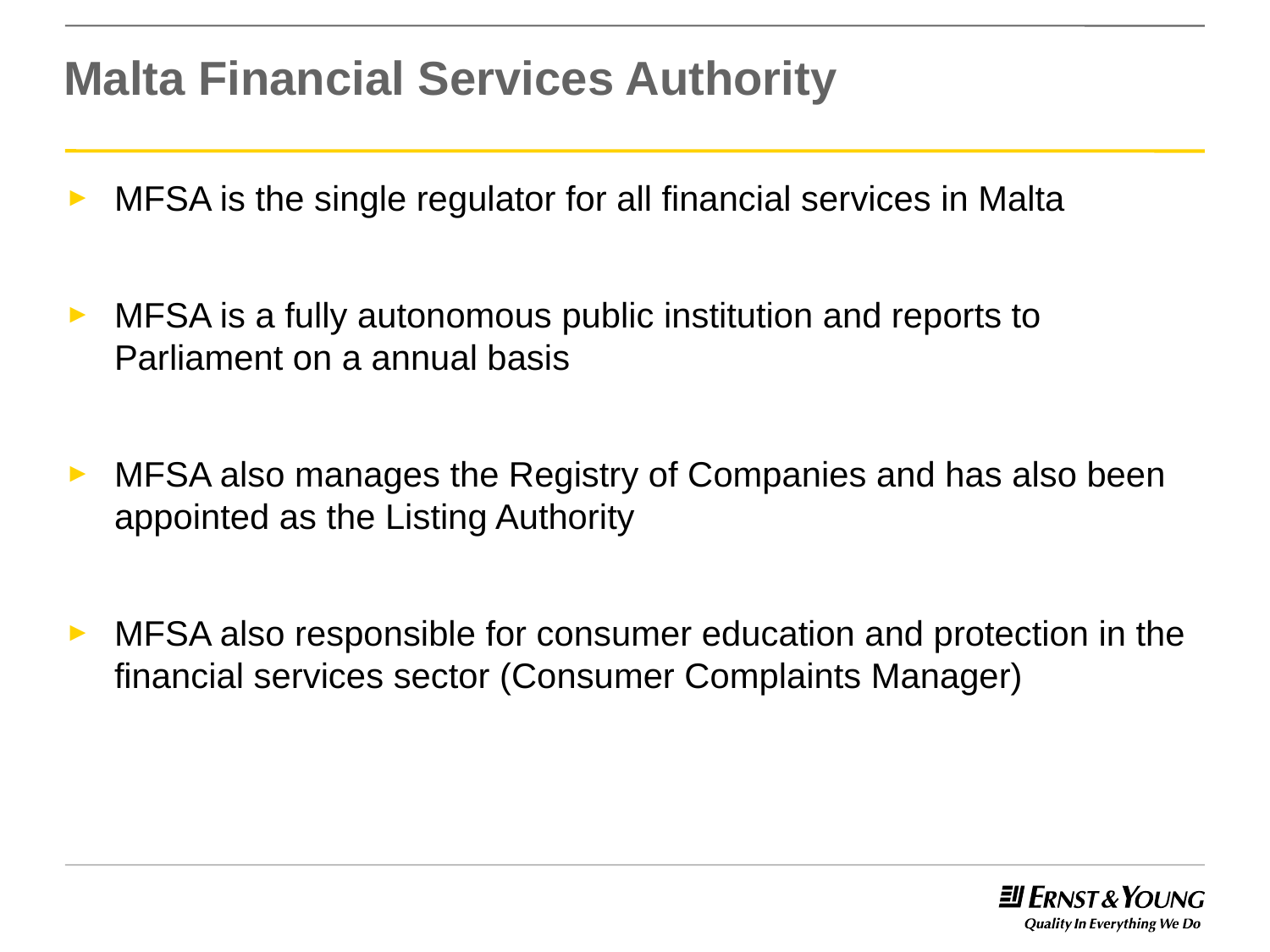

# Malta Financial Services Authority
MFSA is the single regulator for all financial services in Malta

MFSA is a fully autonomous public institution and reports to Parliament on a annual basis

MFSA also manages the Registry of Companies and has also been appointed as the Listing Authority

MFSA also responsible for consumer education and protection in the financial services sector (Consumer Complaints Manager)